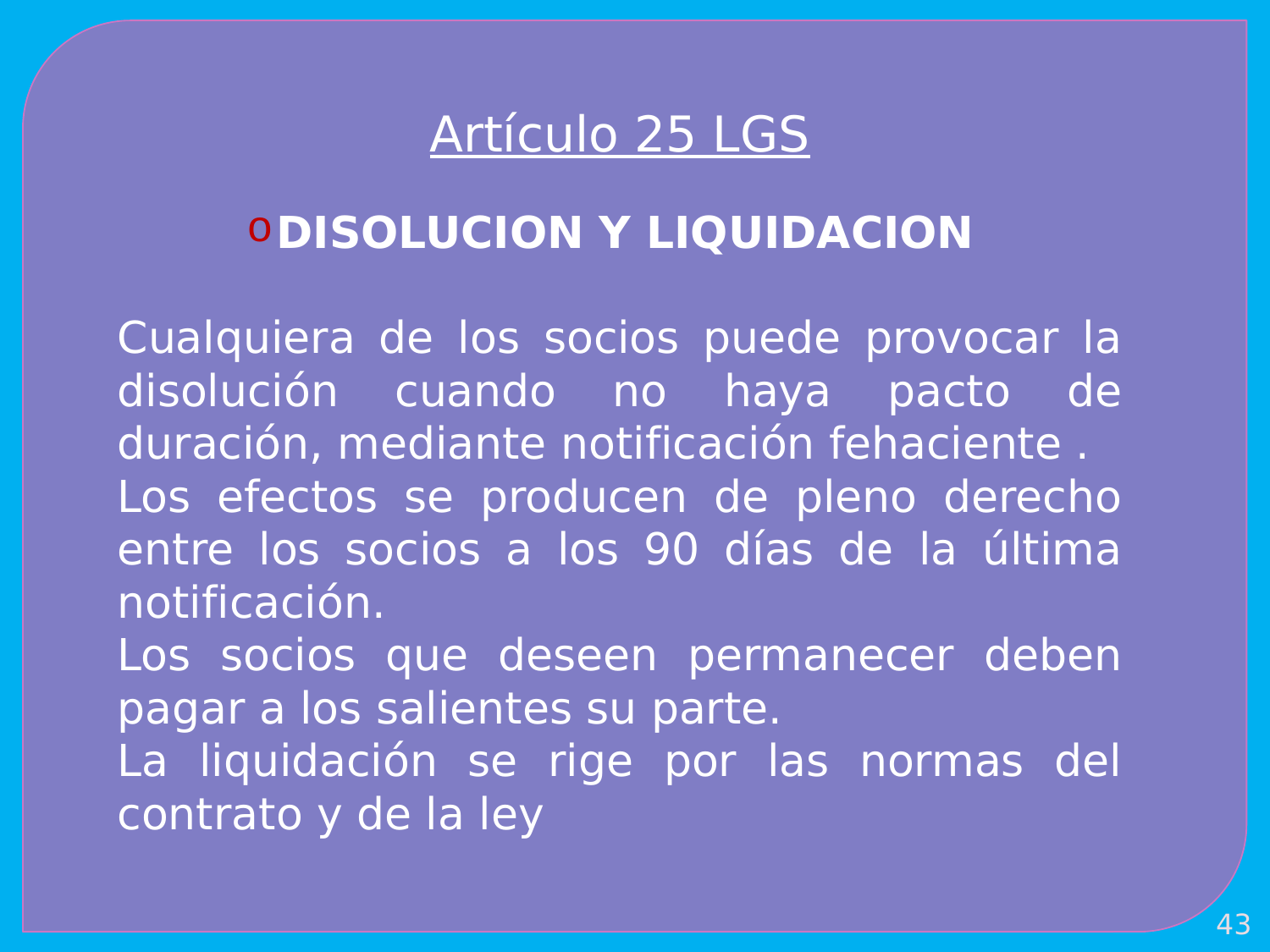

Artículo 25 LGS

DISOLUCION Y LIQUIDACION

Cualquiera de los socios puede provocar la disolución cuando no haya pacto de duración, mediante notificación fehaciente .
Los efectos se producen de pleno derecho entre los socios a los 90 días de la última notificación.
Los socios que deseen permanecer deben pagar a los salientes su parte.
La liquidación se rige por las normas del contrato y de la ley
43